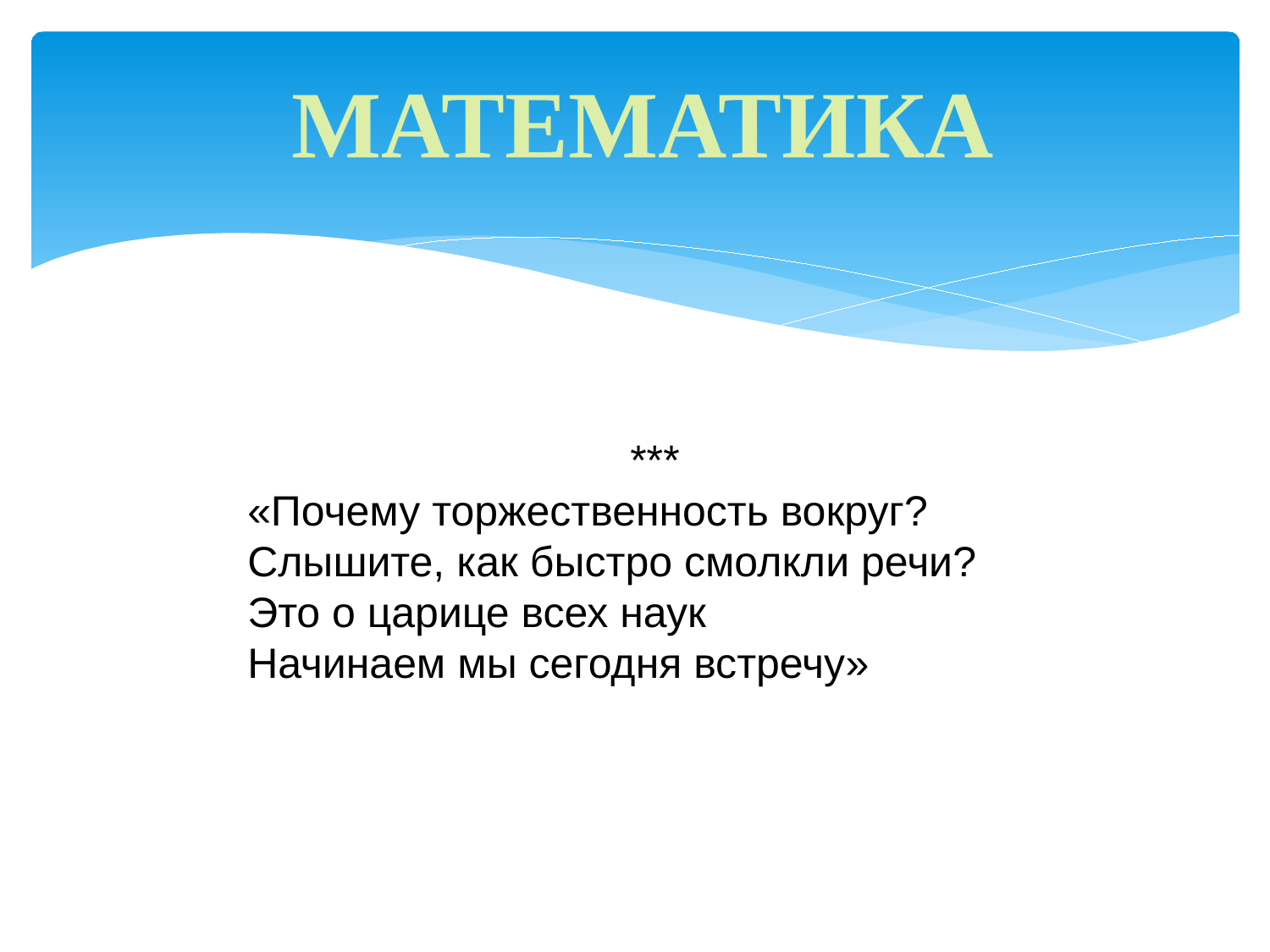

Математика
***
«Почему торжественность вокруг?
Слышите, как быстро смолкли речи?
Это о царице всех наук
Начинаем мы сегодня встречу»